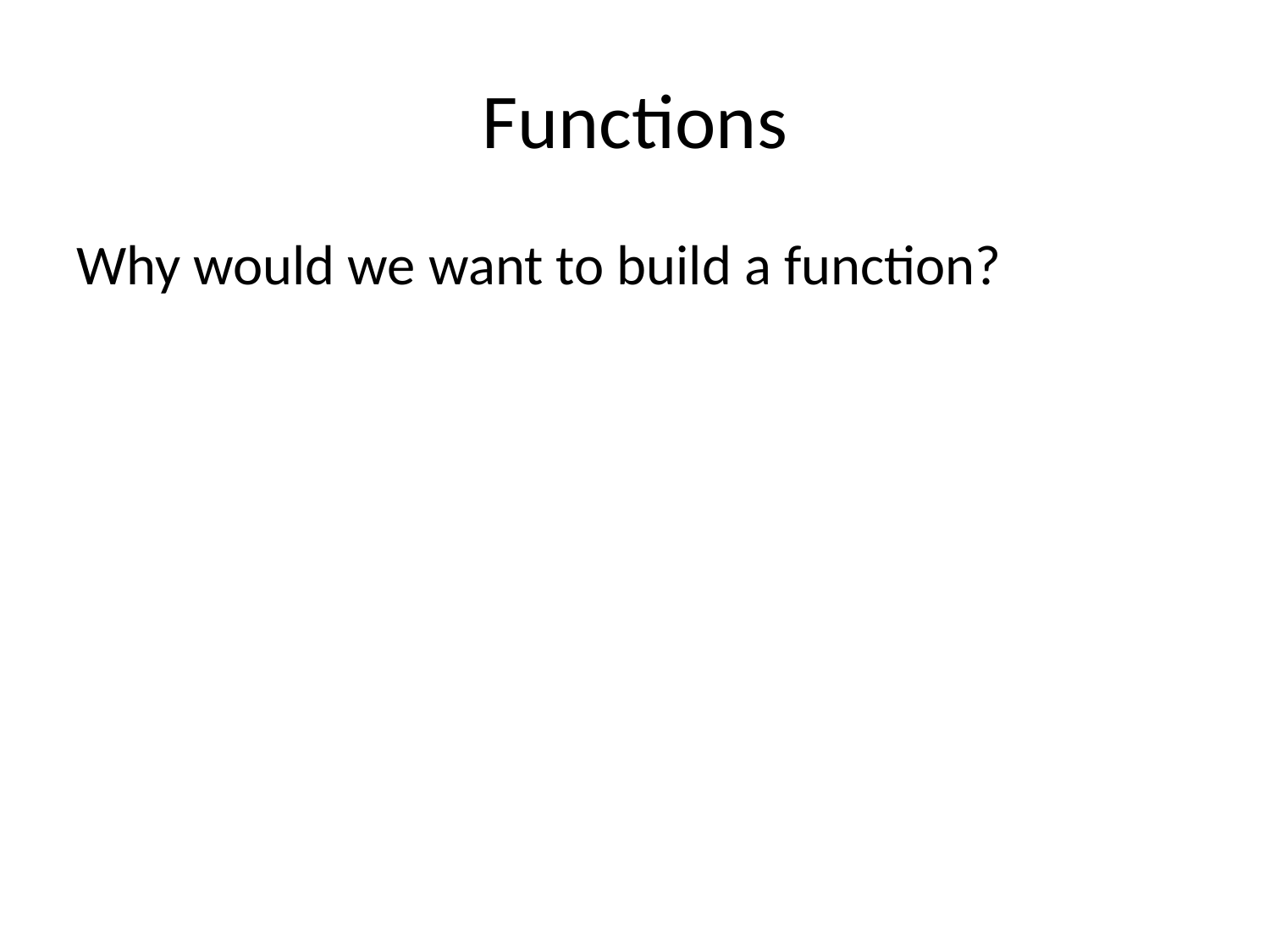

# Functions
Why would we want to build a function?